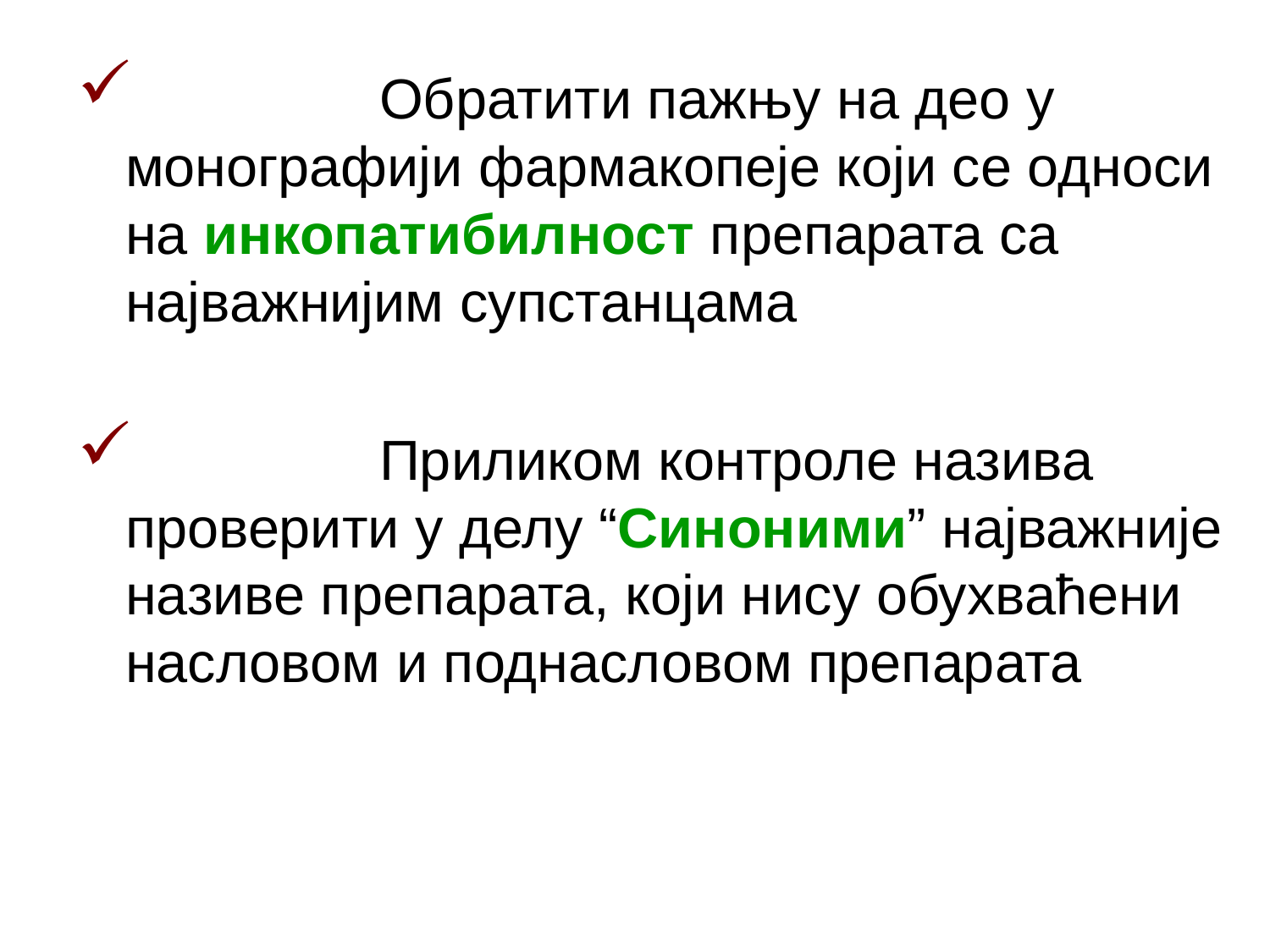

Обратити пажњу на део у монографији фармакопеје који се односи на инкопатибилност препарата са најважнијим супстанцама

		Приликом контроле назива проверити у делу “Синоними” најважније називе препарата, који нису обухваћени насловом и поднасловом препарата